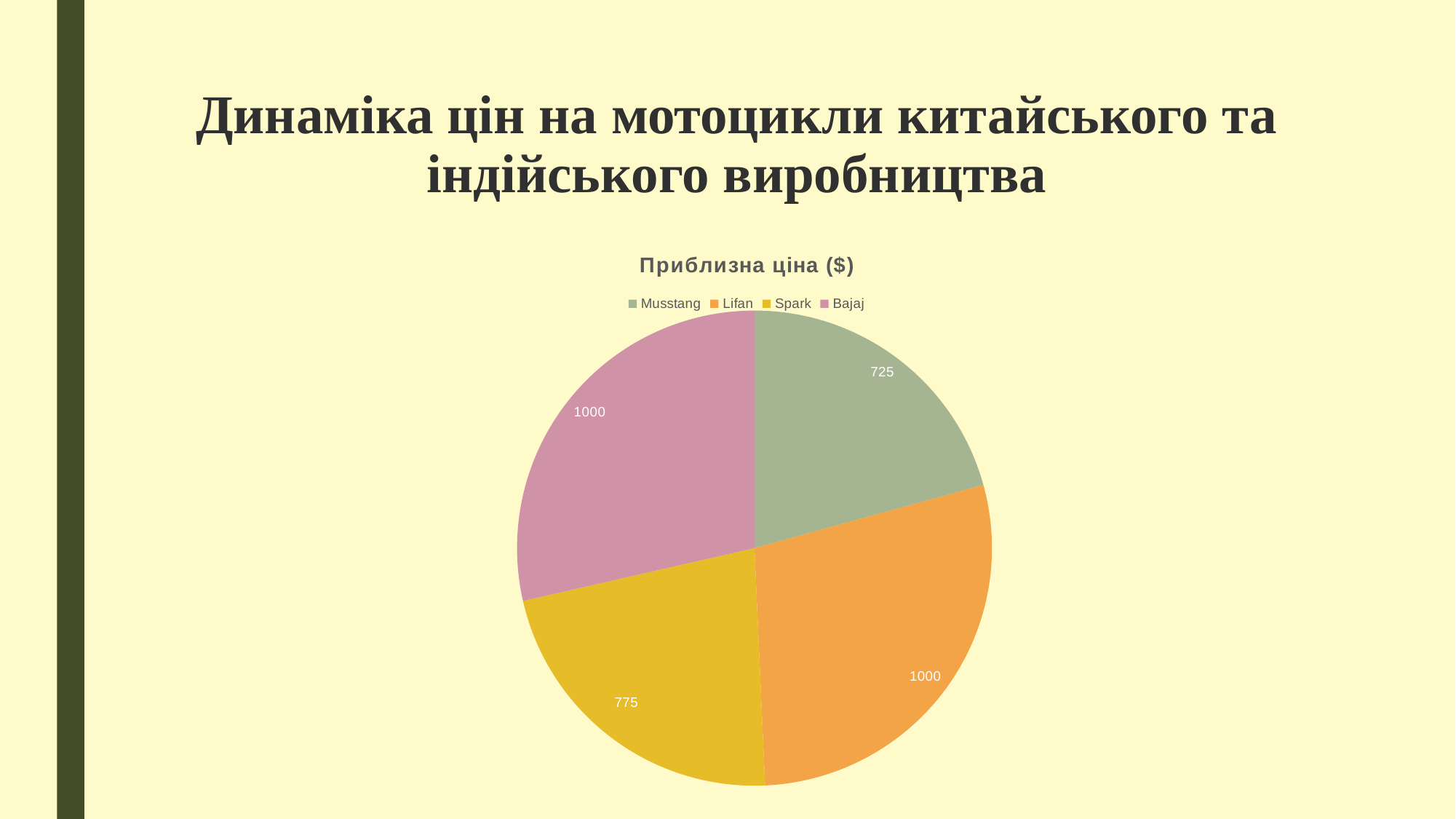

# Динаміка цін на мотоцикли китайського та індійського виробництва

### Chart: Приблизна ціна ($)

| Category | Приблизна ціна |
|---|---|
| Musstang | 725.0 |
| Lifan | 1000.0 |
| Spark | 775.0 |
| Bajaj | 1000.0 |